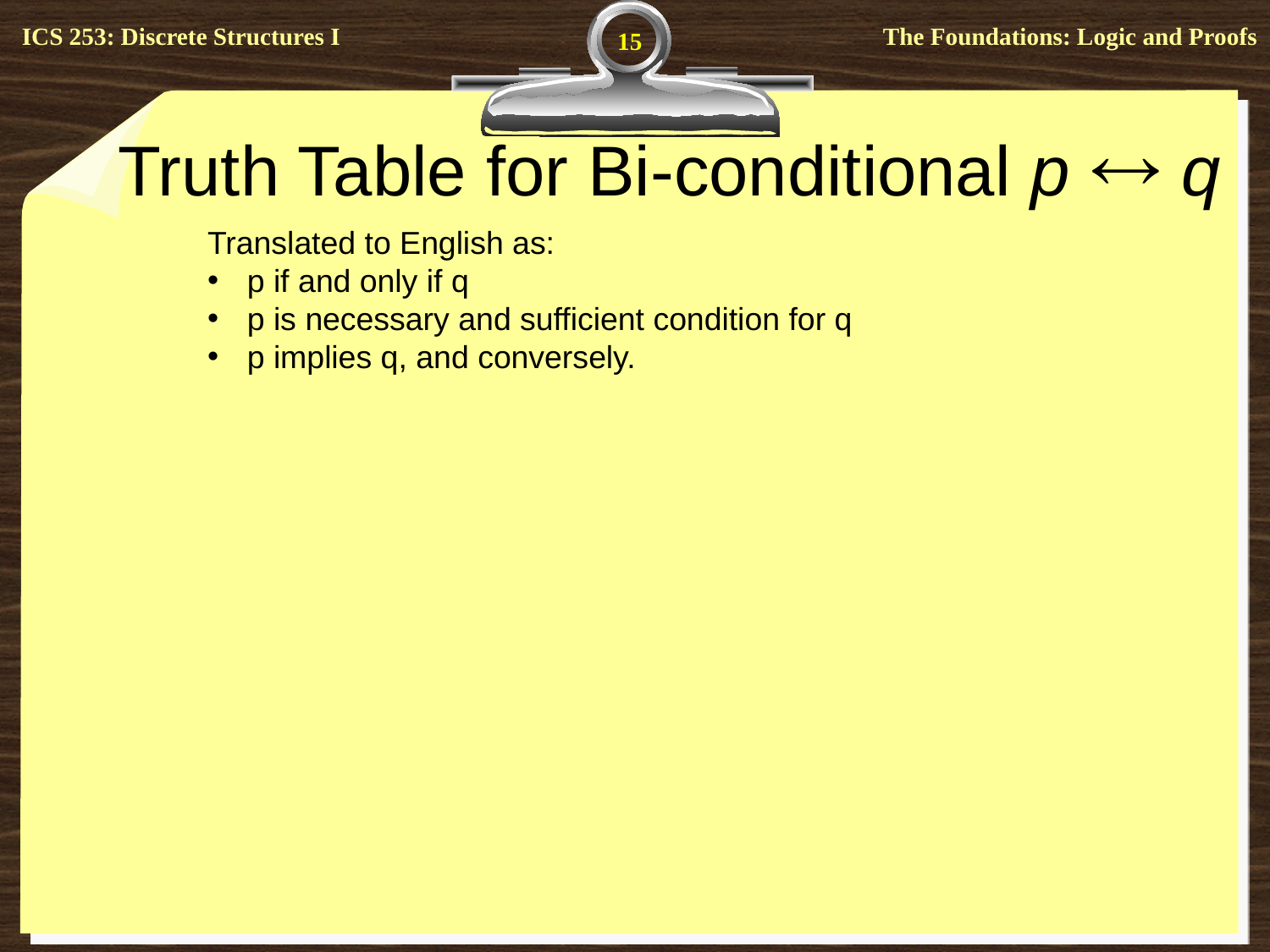

15
Truth Table for Bi-conditional p ↔ q
Translated to English as:
p if and only if q
p is necessary and sufficient condition for q
p implies q, and conversely.